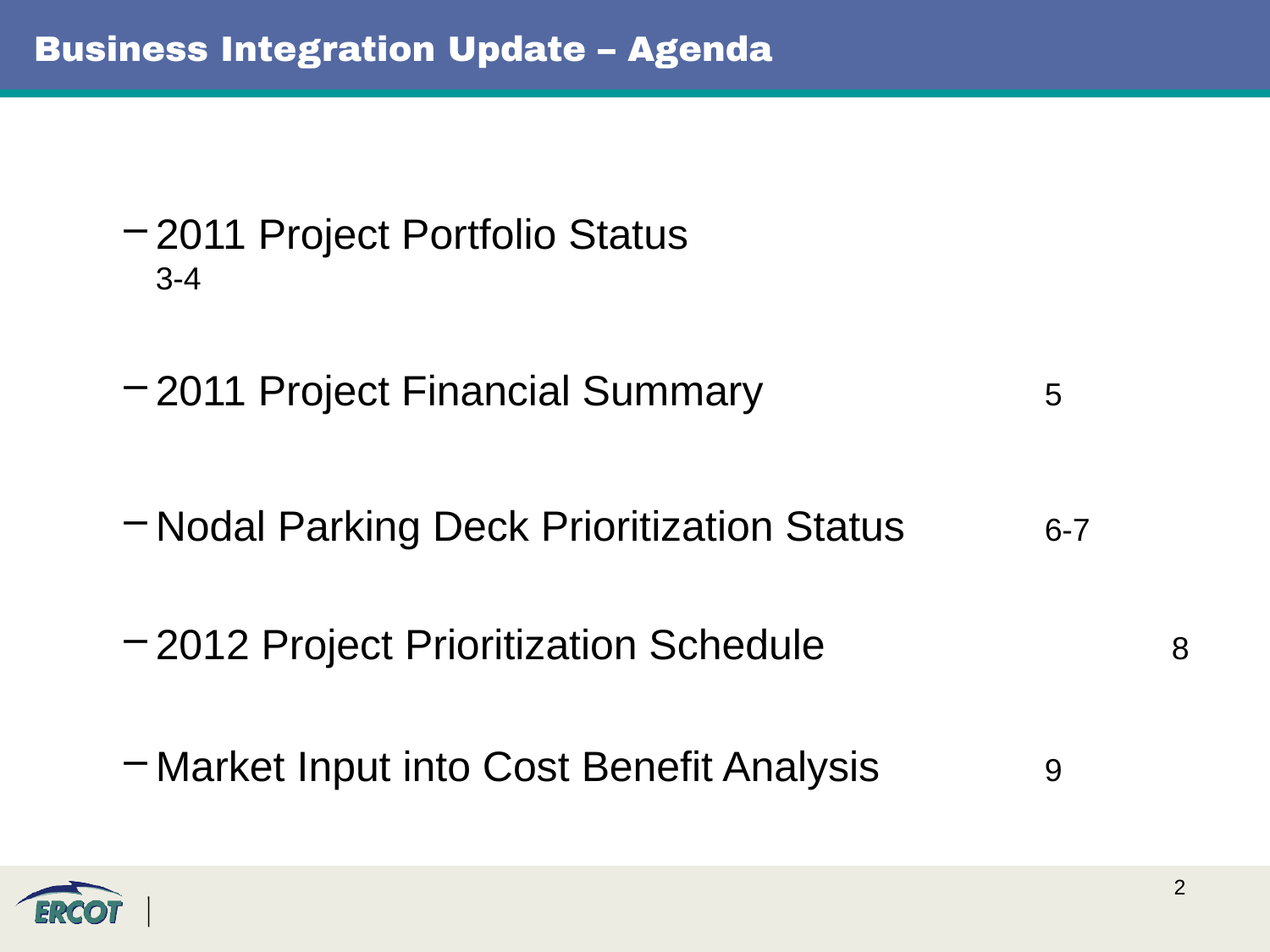

# Business Integration Update – Agenda
2011 Project Portfolio Status				3-4

2011 Project Financial Summary			5

Nodal Parking Deck Prioritization Status		6-7

2012 Project Prioritization Schedule			8

Market Input into Cost Benefit Analysis		9